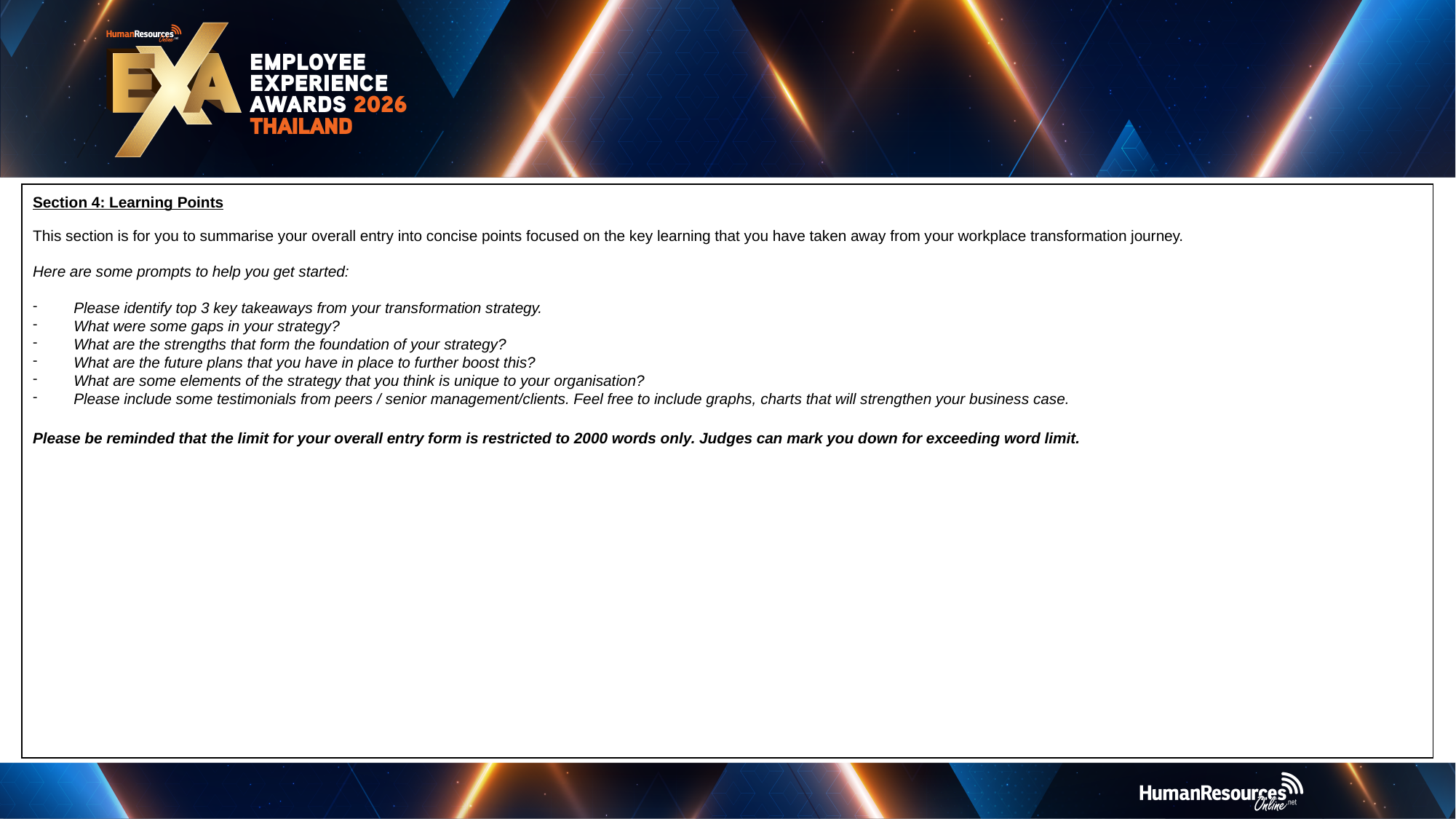

Section 4: Learning Points
This section is for you to summarise your overall entry into concise points focused on the key learning that you have taken away from your workplace transformation journey.

Here are some prompts to help you get started:

Please identify top 3 key takeaways from your transformation strategy.
What were some gaps in your strategy?
What are the strengths that form the foundation of your strategy?
What are the future plans that you have in place to further boost this?
What are some elements of the strategy that you think is unique to your organisation?
Please include some testimonials from peers / senior management/clients. Feel free to include graphs, charts that will strengthen your business case.

Please be reminded that the limit for your overall entry form is restricted to 2000 words only. Judges can mark you down for exceeding word limit.